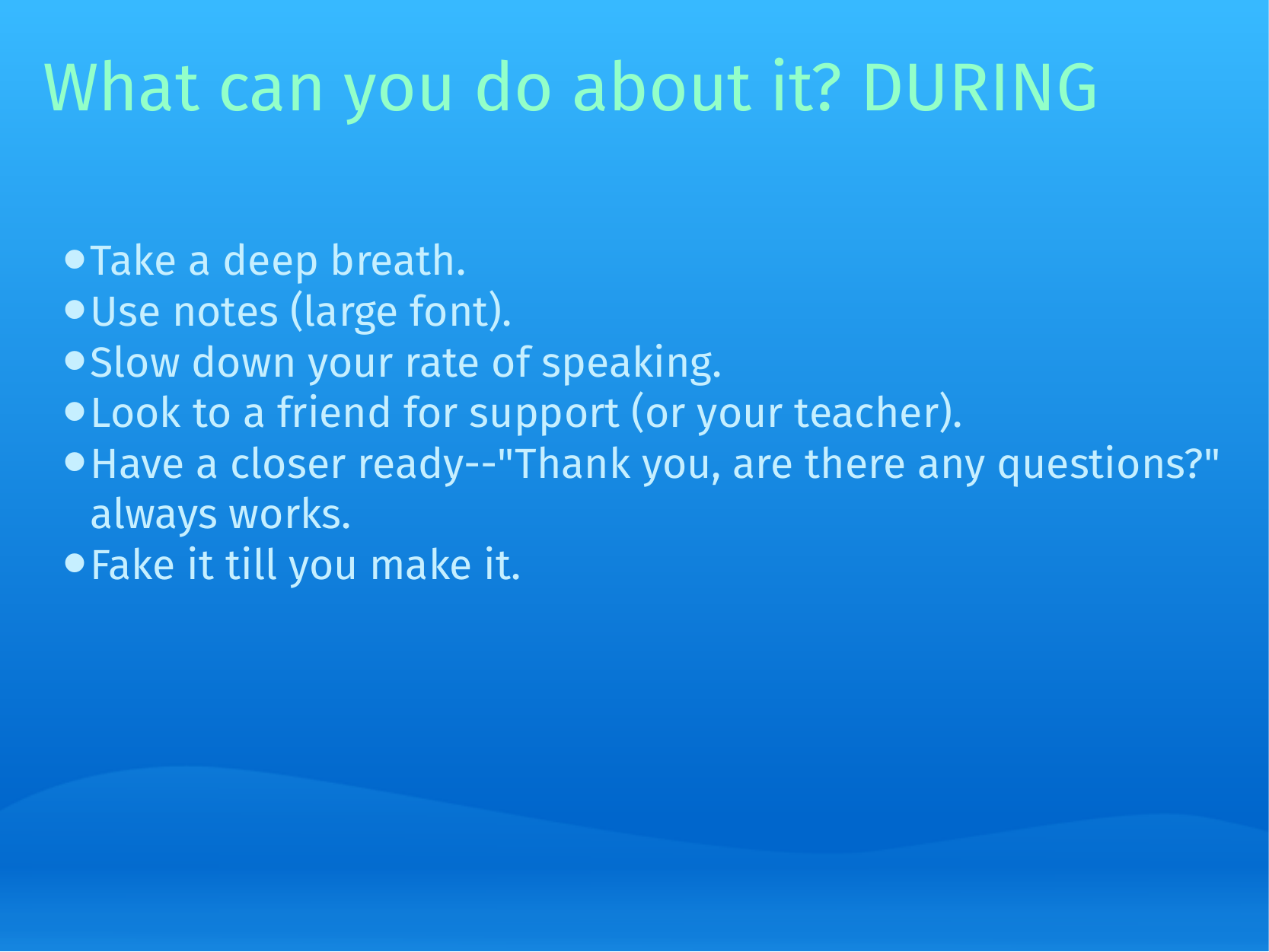

# What can you do about it? DURING
Take a deep breath.
Use notes (large font).
Slow down your rate of speaking.
Look to a friend for support (or your teacher).
Have a closer ready--"Thank you, are there any questions?" always works.
Fake it till you make it.